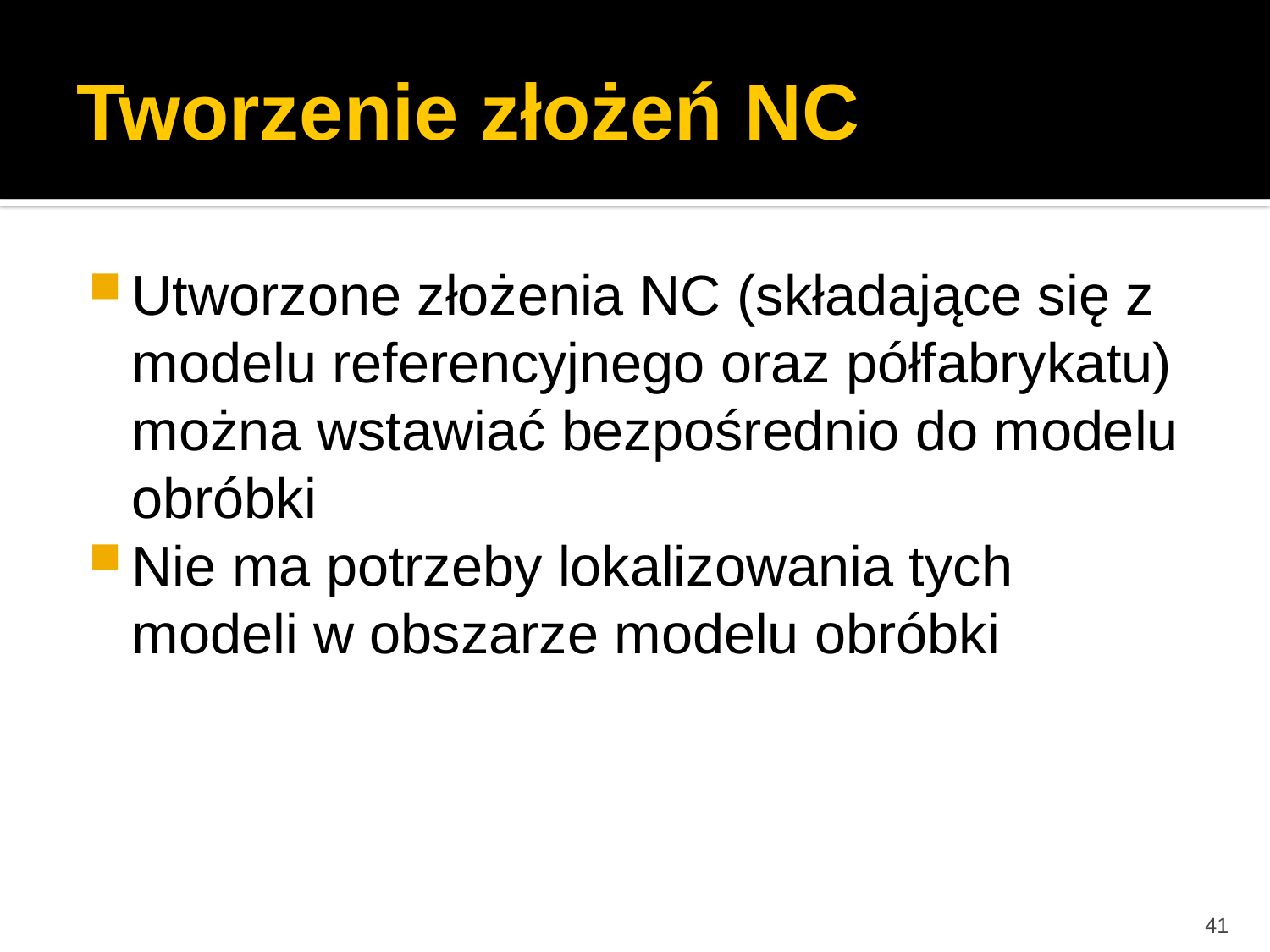

# Tworzenie złożeń NC
Utworzone złożenia NC (składające się z modelu referencyjnego oraz półfabrykatu) można wstawiać bezpośrednio do modelu obróbki
Nie ma potrzeby lokalizowania tych modeli w obszarze modelu obróbki
41